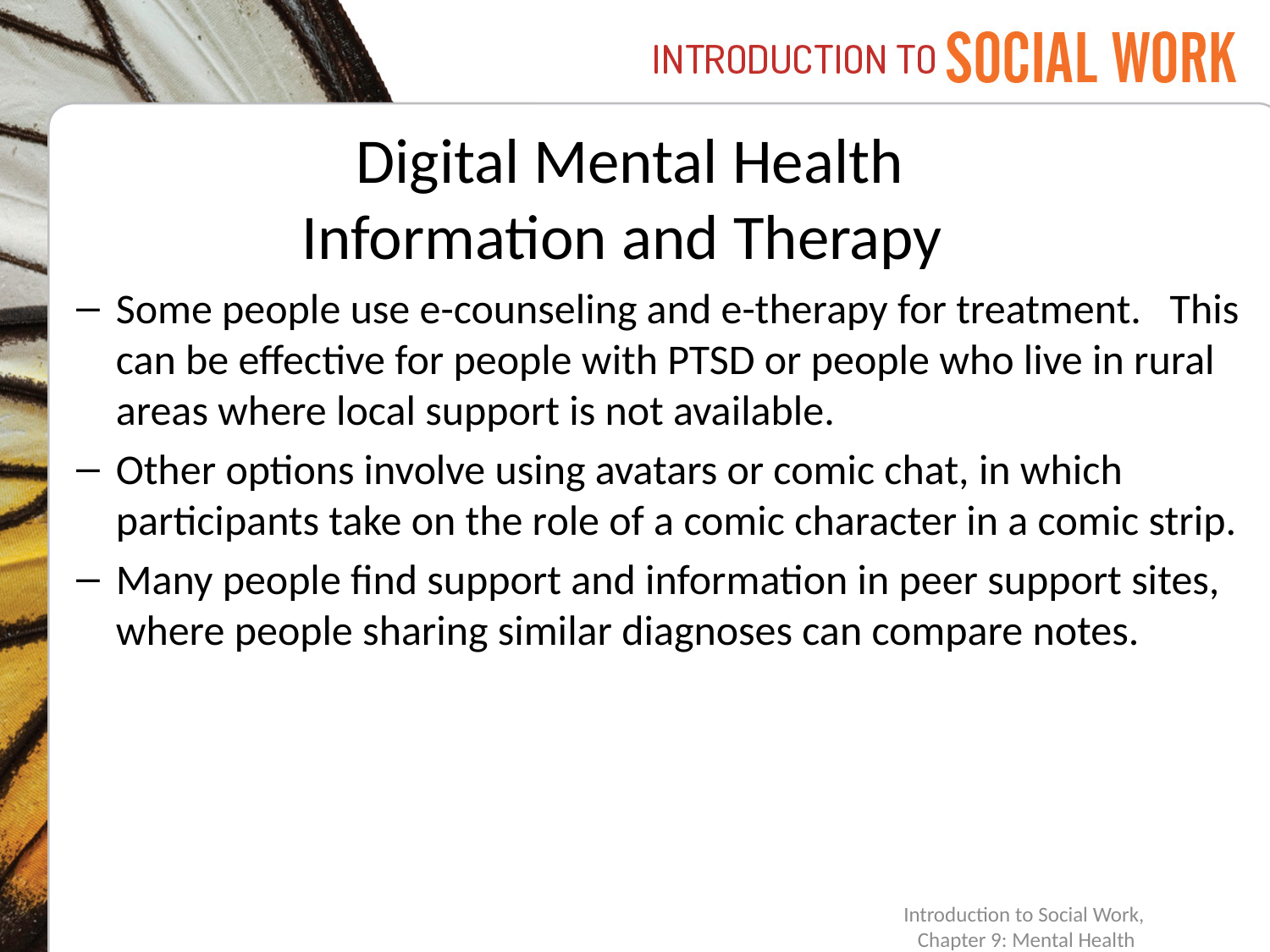

# Digital Mental Health Information and Therapy
Some people use e-counseling and e-therapy for treatment.   This can be effective for people with PTSD or people who live in rural areas where local support is not available.
Other options involve using avatars or comic chat, in which participants take on the role of a comic character in a comic strip.
Many people find support and information in peer support sites, where people sharing similar diagnoses can compare notes.

Introduction to Social Work,
Chapter 9: Mental Health